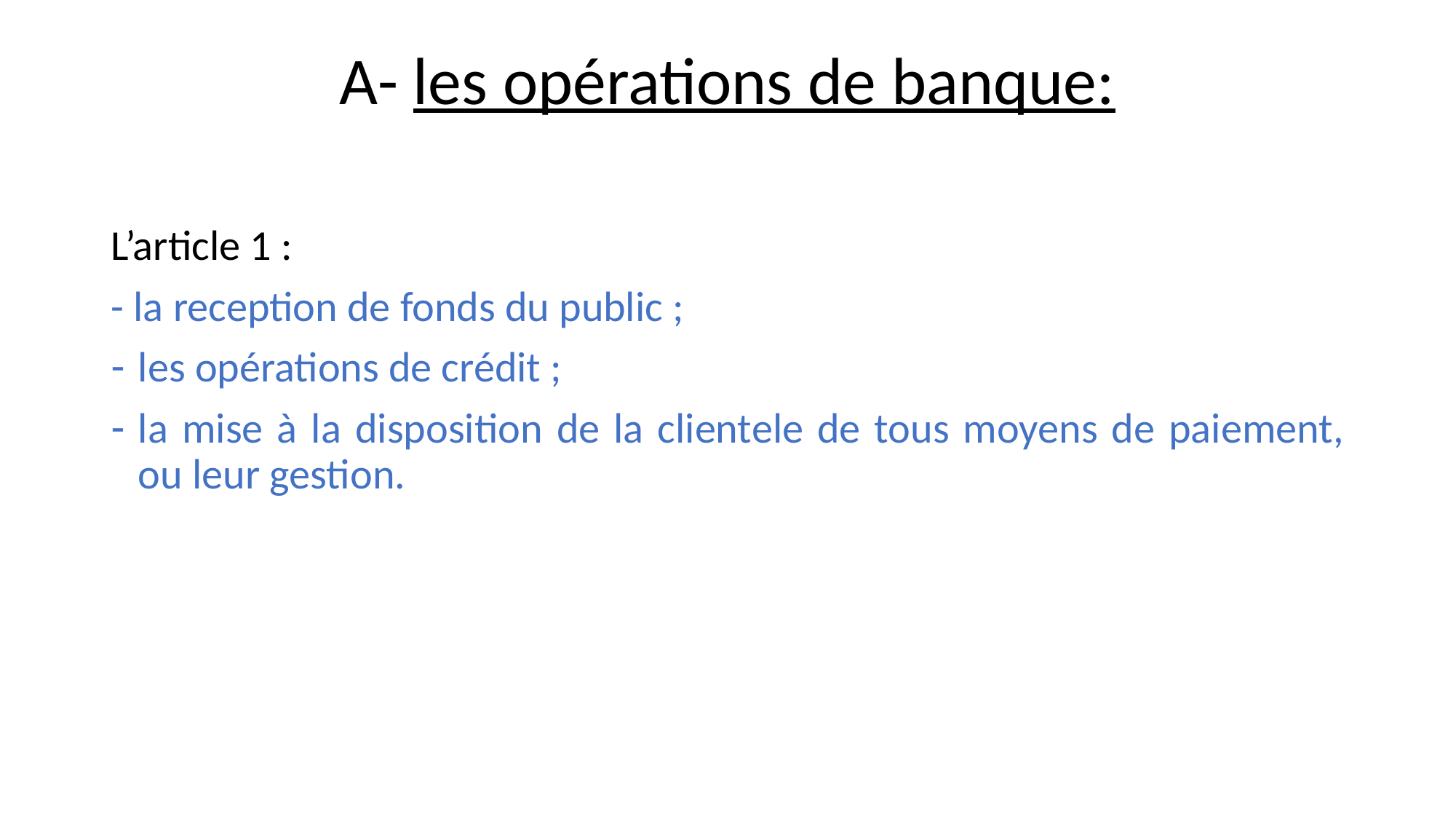

# A- les opérations de banque:
L’article 1 :
- la reception de fonds du public ;
les opérations de crédit ;
la mise à la disposition de la clientele de tous moyens de paiement, ou leur gestion.